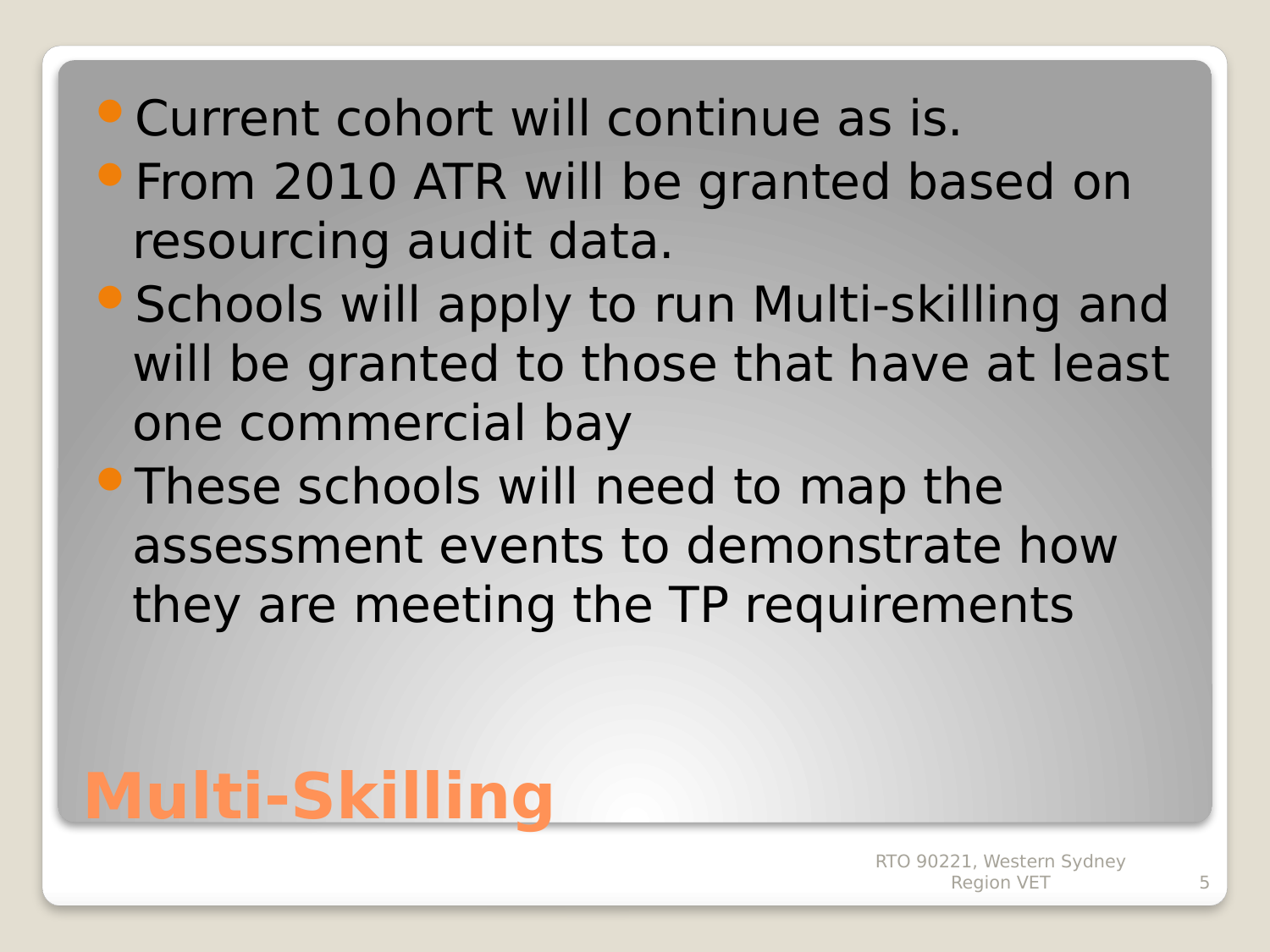

Current cohort will continue as is.
From 2010 ATR will be granted based on resourcing audit data.
Schools will apply to run Multi-skilling and will be granted to those that have at least one commercial bay
These schools will need to map the assessment events to demonstrate how they are meeting the TP requirements
# Multi-Skilling
RTO 90221, Western Sydney Region VET
5